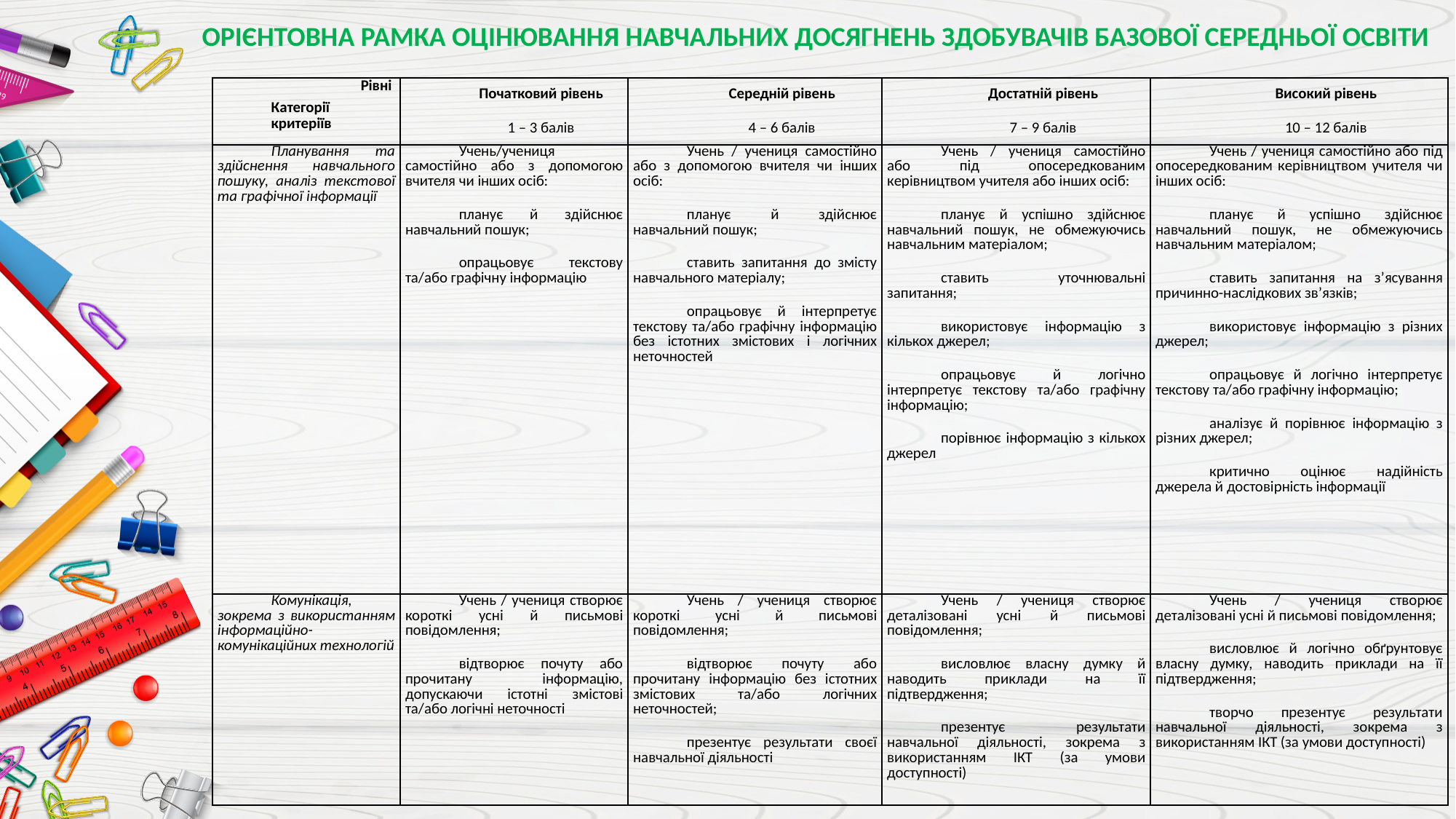

ОРІЄНТОВНА РАМКА ОЦІНЮВАННЯ НАВЧАЛЬНИХ ДОСЯГНЕНЬ ЗДОБУВАЧІВ БАЗОВОЇ СЕРЕДНЬОЇ ОСВІТИ
| Рівні Категорії критеріїв | Початковий рівень 1 – 3 балів | Середній рівень 4 – 6 балів | Достатній рівень 7 – 9 балів | Високий рівень 10 – 12 балів |
| --- | --- | --- | --- | --- |
| Планування та здійснення навчального пошуку, аналіз текстової та графічної інформації | Учень/учениця самостійно або з допомогою вчителя чи інших осіб: планує й здійснює навчальний пошук; опрацьовує текстову та/або графічну інформацію | Учень / учениця самостійно або з допомогою вчителя чи інших осіб: планує й здійснює навчальний пошук; ставить запитання до змісту навчального матеріалу; опрацьовує й інтерпретує текстову та/або графічну інформацію без істотних змістових і логічних неточностей | Учень / учениця самостійно або під опосередкованим керівництвом учителя або інших осіб: планує й успішно здійснює навчальний пошук, не обмежуючись навчальним матеріалом; ставить уточнювальні запитання; використовує інформацію з кількох джерел; опрацьовує й логічно інтерпретує текстову та/або графічну інформацію; порівнює інформацію з кількох джерел | Учень / учениця самостійно або під опосередкованим керівництвом учителя чи інших осіб: планує й успішно здійснює навчальний пошук, не обмежуючись навчальним матеріалом; ставить запитання на з’ясування причинно-наслідкових зв’язків; використовує інформацію з різних джерел; опрацьовує й логічно інтерпретує текстову та/або графічну інформацію; аналізує й порівнює інформацію з різних джерел; критично оцінює надійність джерела й достовірність інформації |
| Комунікація, зокрема з використанням інформаційно-комунікаційних технологій | Учень / учениця створює короткі усні й письмові повідомлення; відтворює почуту або прочитану інформацію, допускаючи істотні змістові та/або логічні неточності | Учень / учениця створює короткі усні й письмові повідомлення; відтворює почуту або прочитану інформацію без істотних змістових та/або логічних неточностей; презентує результати своєї навчальної діяльності | Учень / учениця створює деталізовані усні й письмові повідомлення; висловлює власну думку й наводить приклади на її підтвердження; презентує результати навчальної діяльності, зокрема з використанням ІКТ (за умови доступності) | Учень / учениця створює деталізовані усні й письмові повідомлення; висловлює й логічно обґрунтовує власну думку, наводить приклади на її підтвердження; творчо презентує результати навчальної діяльності, зокрема з використанням ІКТ (за умови доступності) |